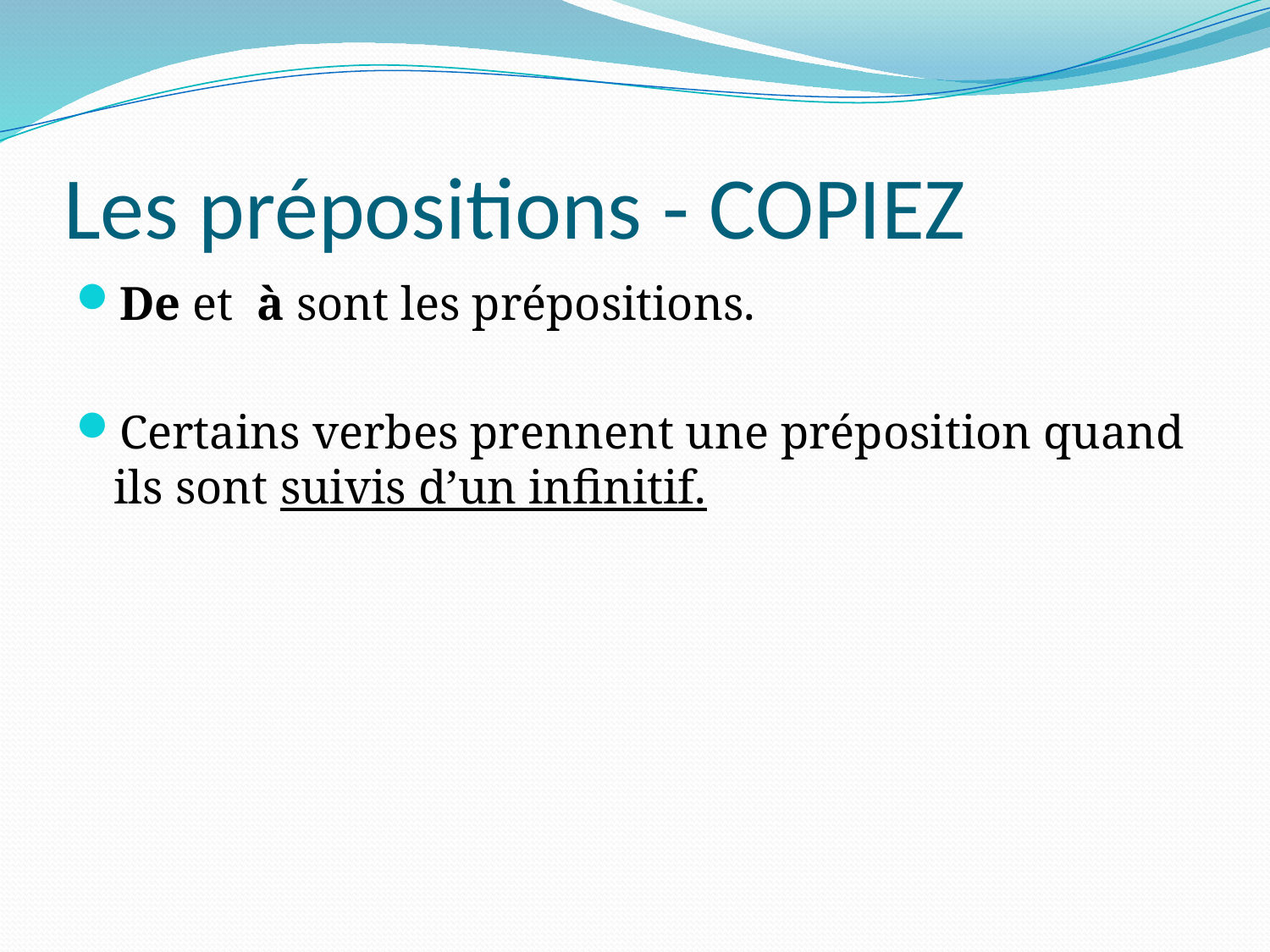

# Les prépositions - COPIEZ
De et  à sont les prépositions.

Certains verbes prennent une préposition quand ils sont suivis d’un infinitif.